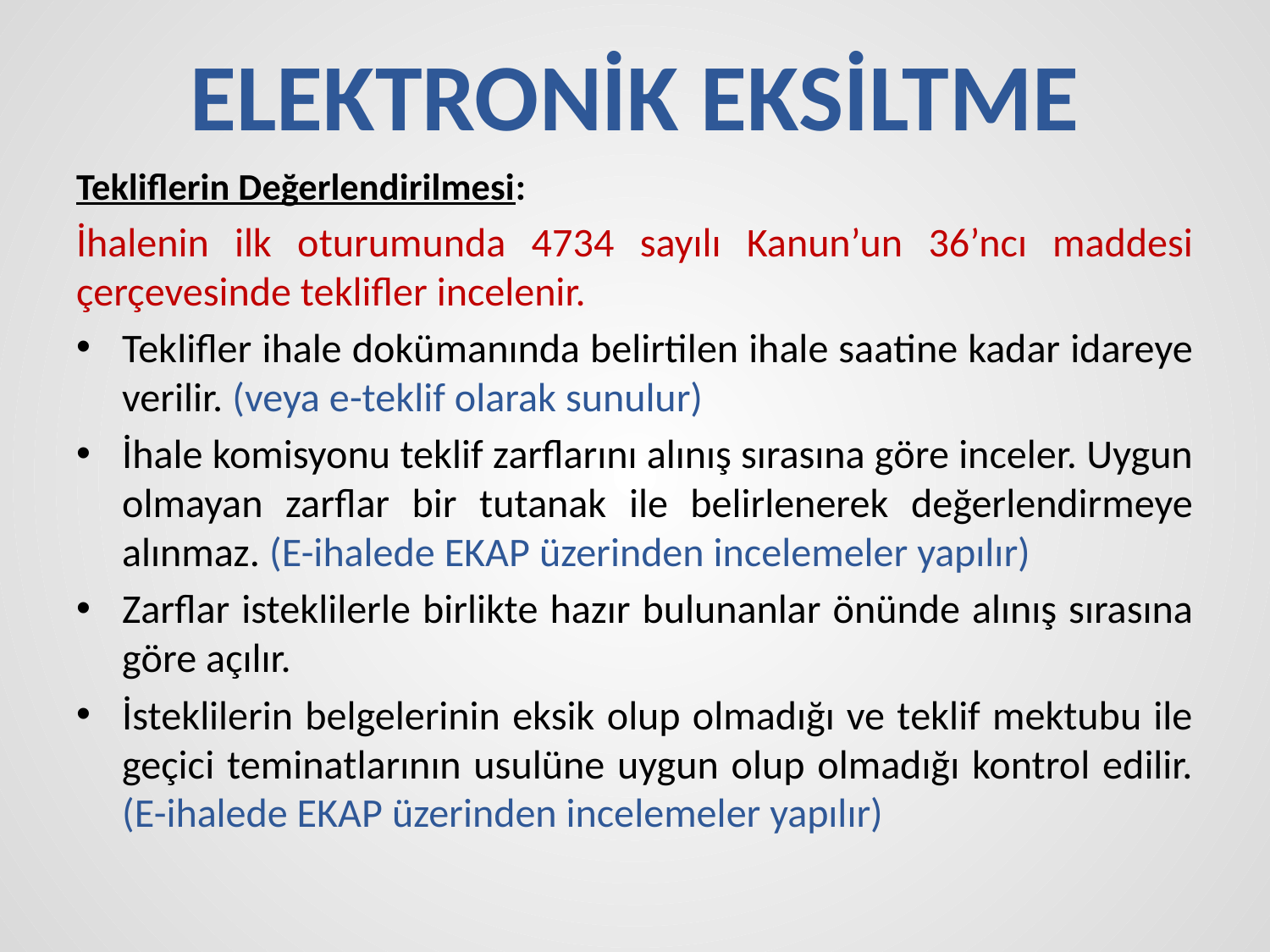

# ELEKTRONİK EKSİLTME
Tekliflerin Değerlendirilmesi:
İhalenin ilk oturumunda 4734 sayılı Kanun’un 36’ncı maddesi çerçevesinde teklifler incelenir.
Teklifler ihale dokümanında belirtilen ihale saatine kadar idareye verilir. (veya e-teklif olarak sunulur)
İhale komisyonu teklif zarflarını alınış sırasına göre inceler. Uygun olmayan zarflar bir tutanak ile belirlenerek değerlendirmeye alınmaz. (E-ihalede EKAP üzerinden incelemeler yapılır)
Zarflar isteklilerle birlikte hazır bulunanlar önünde alınış sırasına göre açılır.
İsteklilerin belgelerinin eksik olup olmadığı ve teklif mektubu ile geçici teminatlarının usulüne uygun olup olmadığı kontrol edilir. (E-ihalede EKAP üzerinden incelemeler yapılır)